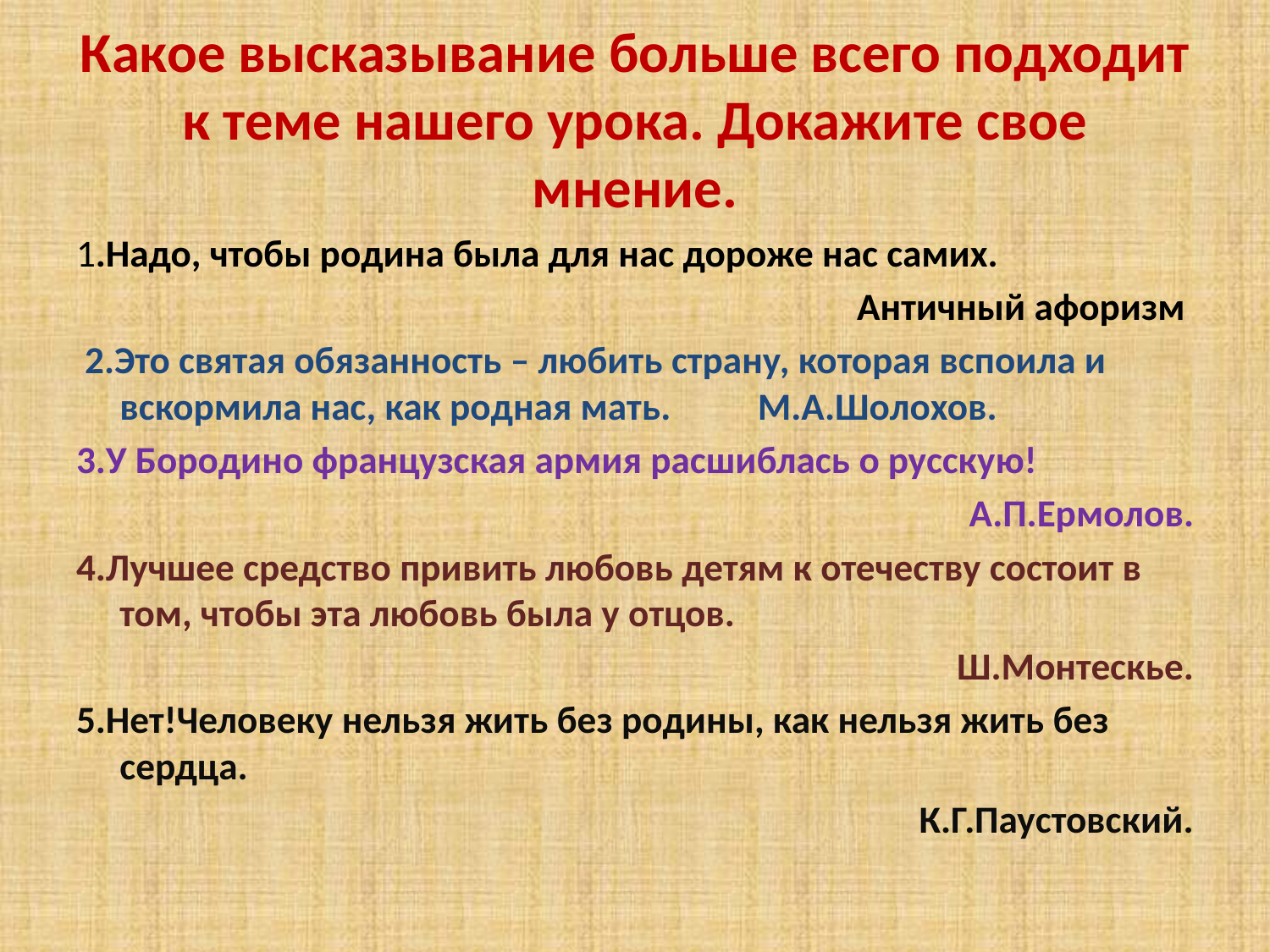

# Какое высказывание больше всего подходит к теме нашего урока. Докажите свое мнение.
1.Надо, чтобы родина была для нас дороже нас самих.
Античный афоризм
 2.Это святая обязанность – любить страну, которая вспоила и вскормила нас, как родная мать.          М.А.Шолохов.
3.У Бородино французская армия расшиблась о русскую!
А.П.Ермолов.
4.Лучшее средство привить любовь детям к отечеству состоит в том, чтобы эта любовь была у отцов.
Ш.Монтескье.
5.Нет!Человеку нельзя жить без родины, как нельзя жить без сердца.
К.Г.Паустовский.